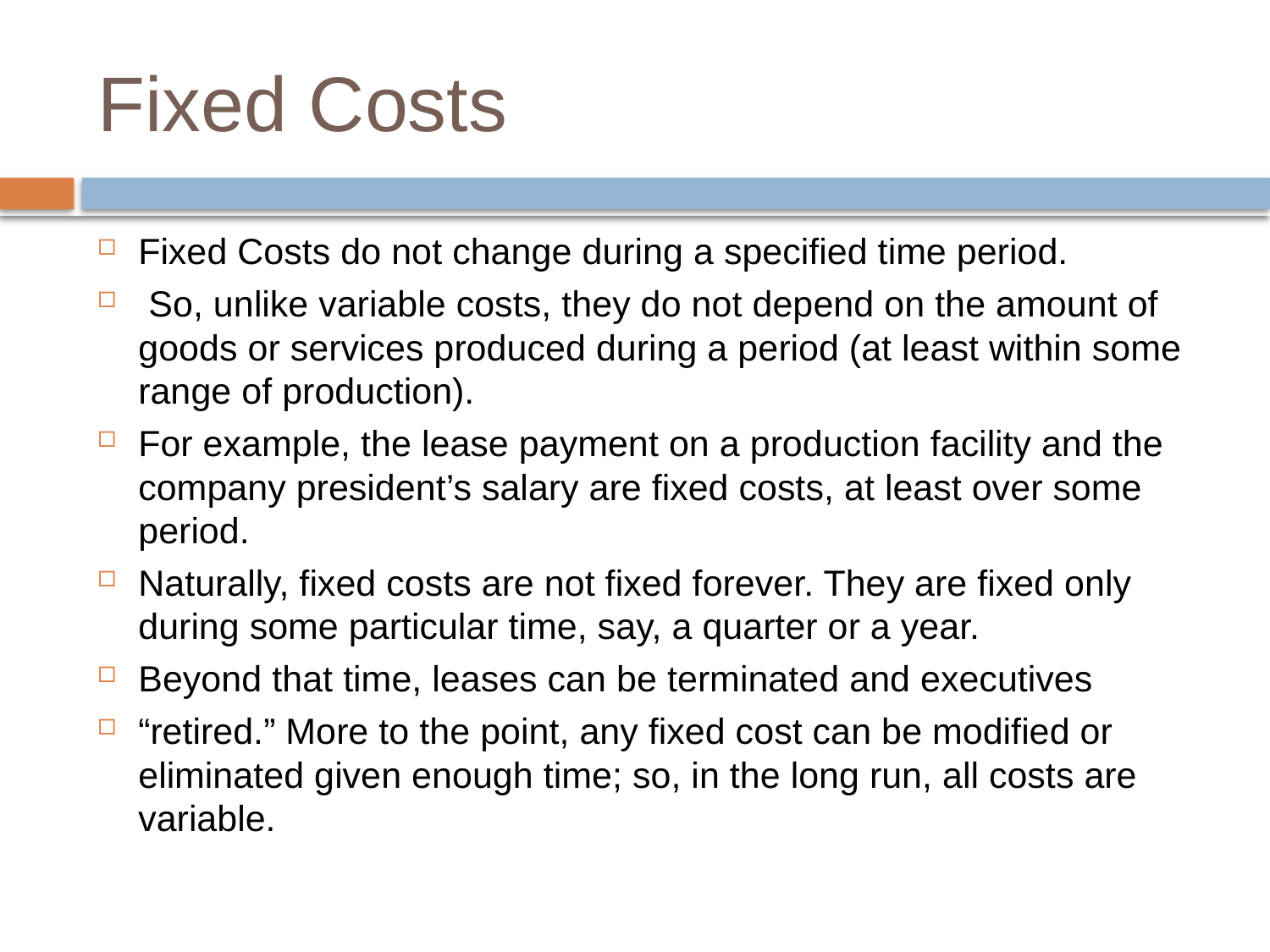

# Fixed Costs
Fixed Costs do not change during a specified time period.
 So, unlike variable costs, they do not depend on the amount of goods or services produced during a period (at least within some range of production).
For example, the lease payment on a production facility and the company president’s salary are fixed costs, at least over some period.
Naturally, fixed costs are not fixed forever. They are fixed only during some particular time, say, a quarter or a year.
Beyond that time, leases can be terminated and executives
“retired.” More to the point, any fixed cost can be modified or eliminated given enough time; so, in the long run, all costs are variable.